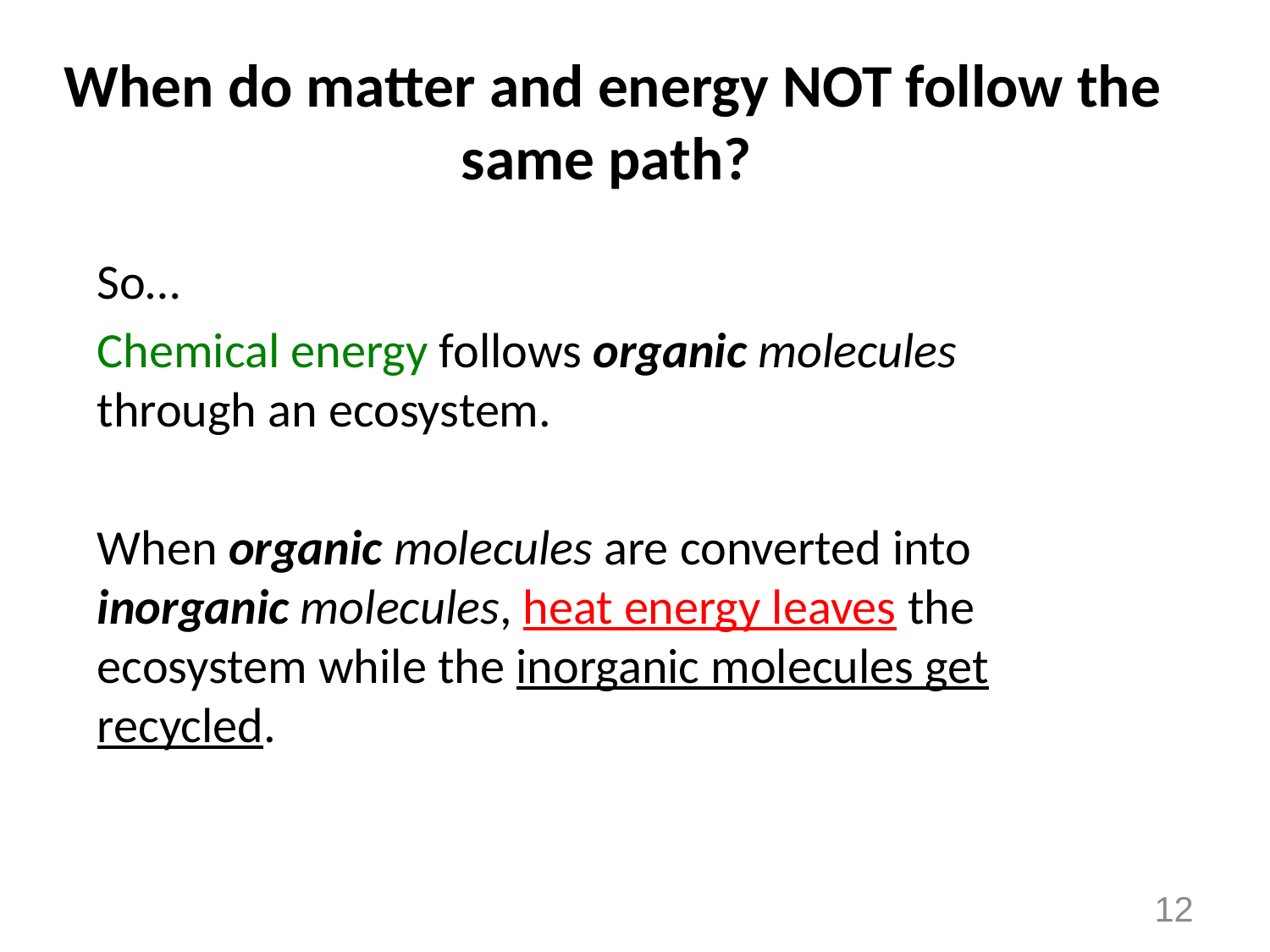

# When do matter and energy NOT follow the same path?

So…
Chemical energy follows organic molecules through an ecosystem.

When organic molecules are converted into inorganic molecules, heat energy leaves the ecosystem while the inorganic molecules get recycled.

12